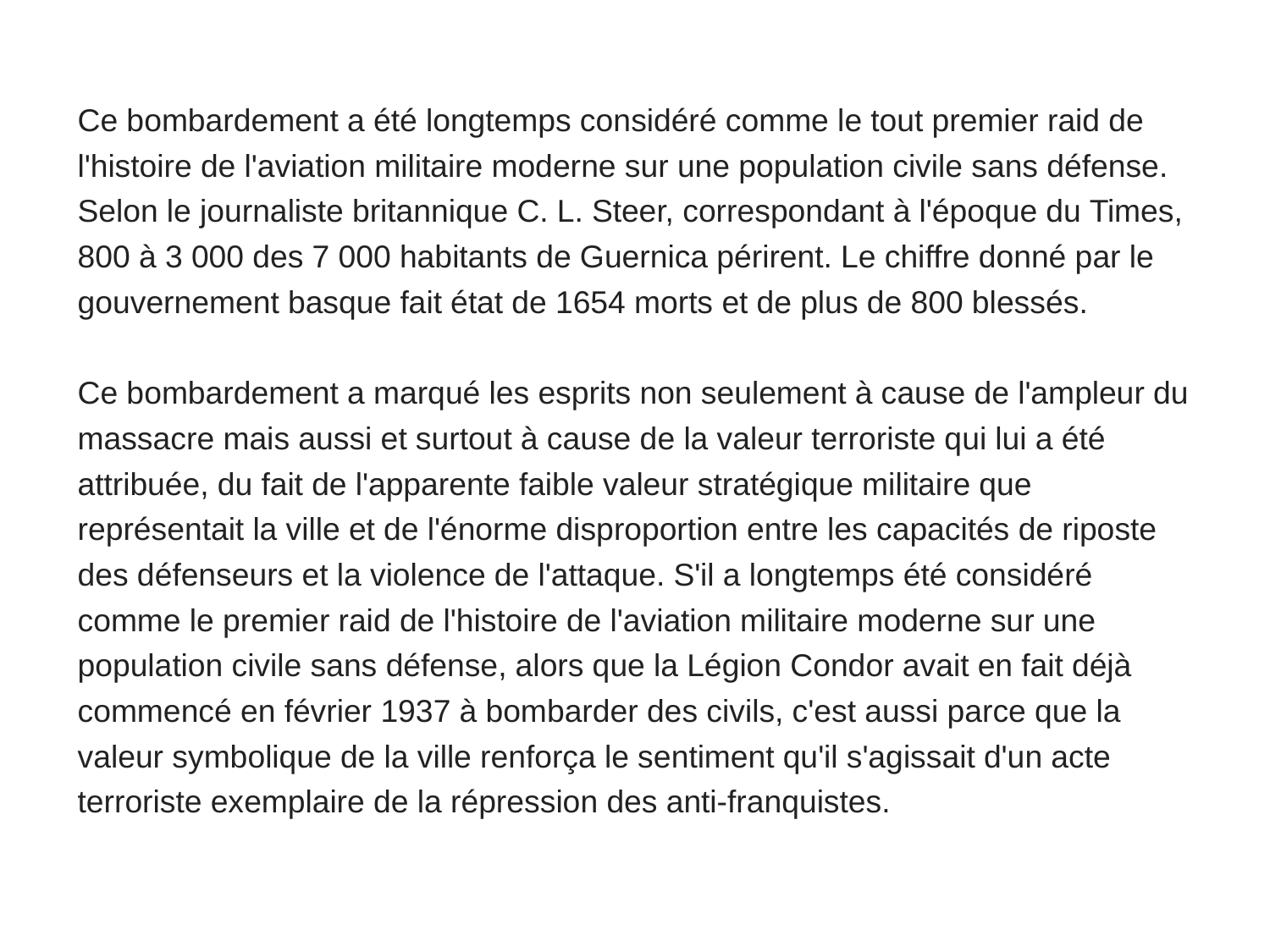

Ce bombardement a été longtemps considéré comme le tout premier raid de l'histoire de l'aviation militaire moderne sur une population civile sans défense. Selon le journaliste britannique C. L. Steer, correspondant à l'époque du Times, 800 à 3 000 des 7 000 habitants de Guernica périrent. Le chiffre donné par le gouvernement basque fait état de 1654 morts et de plus de 800 blessés.
Ce bombardement a marqué les esprits non seulement à cause de l'ampleur du massacre mais aussi et surtout à cause de la valeur terroriste qui lui a été attribuée, du fait de l'apparente faible valeur stratégique militaire que représentait la ville et de l'énorme disproportion entre les capacités de riposte des défenseurs et la violence de l'attaque. S'il a longtemps été considéré comme le premier raid de l'histoire de l'aviation militaire moderne sur une population civile sans défense, alors que la Légion Condor avait en fait déjà commencé en février 1937 à bombarder des civils, c'est aussi parce que la valeur symbolique de la ville renforça le sentiment qu'il s'agissait d'un acte terroriste exemplaire de la répression des anti-franquistes.